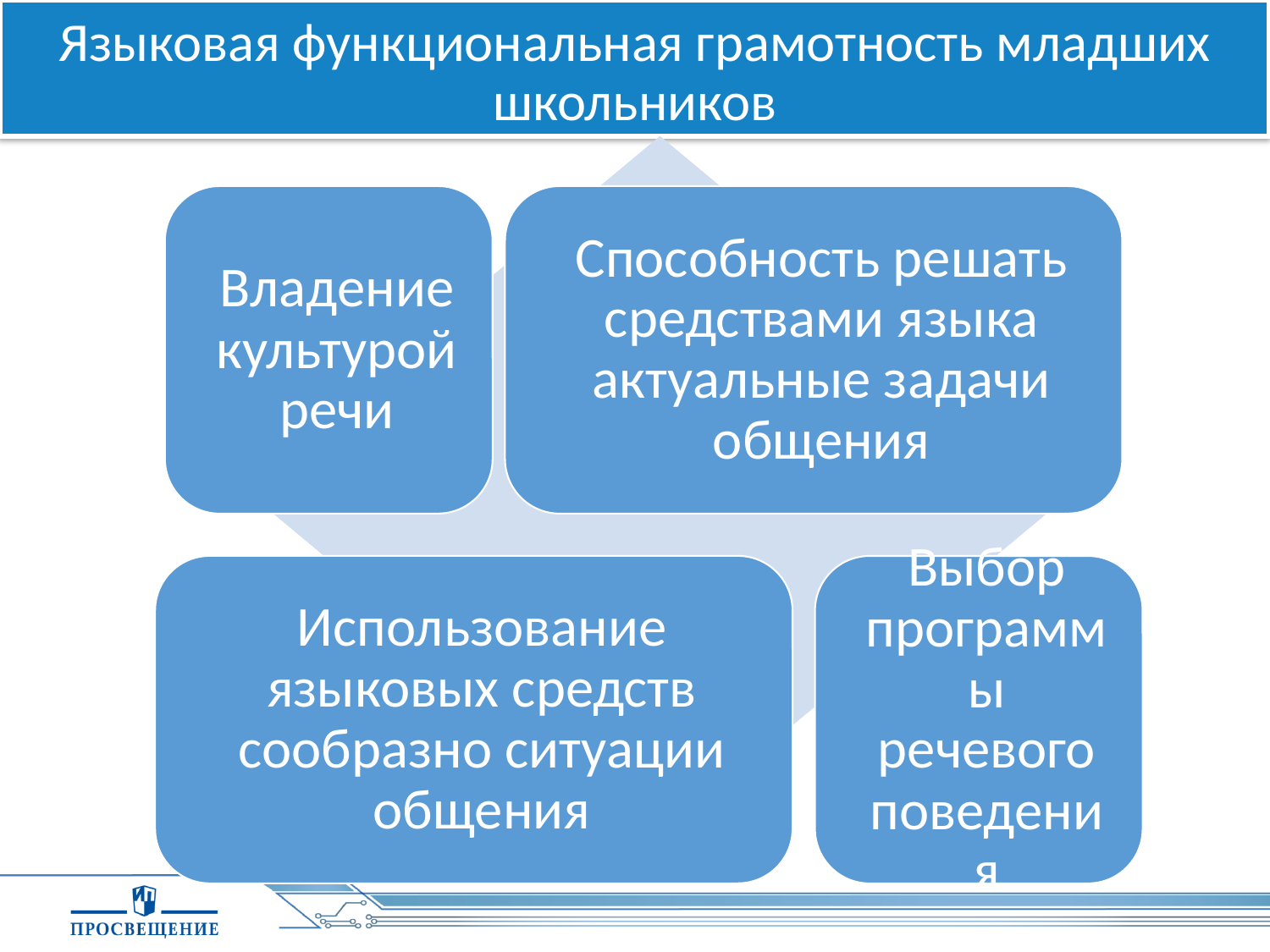

Языковая функциональная грамотность младших школьников
Владение культурой речи
Способность решать средствами языка актуальные задачи общения
Использование языковых средств сообразно ситуации общения
Выбор программы речевого поведения